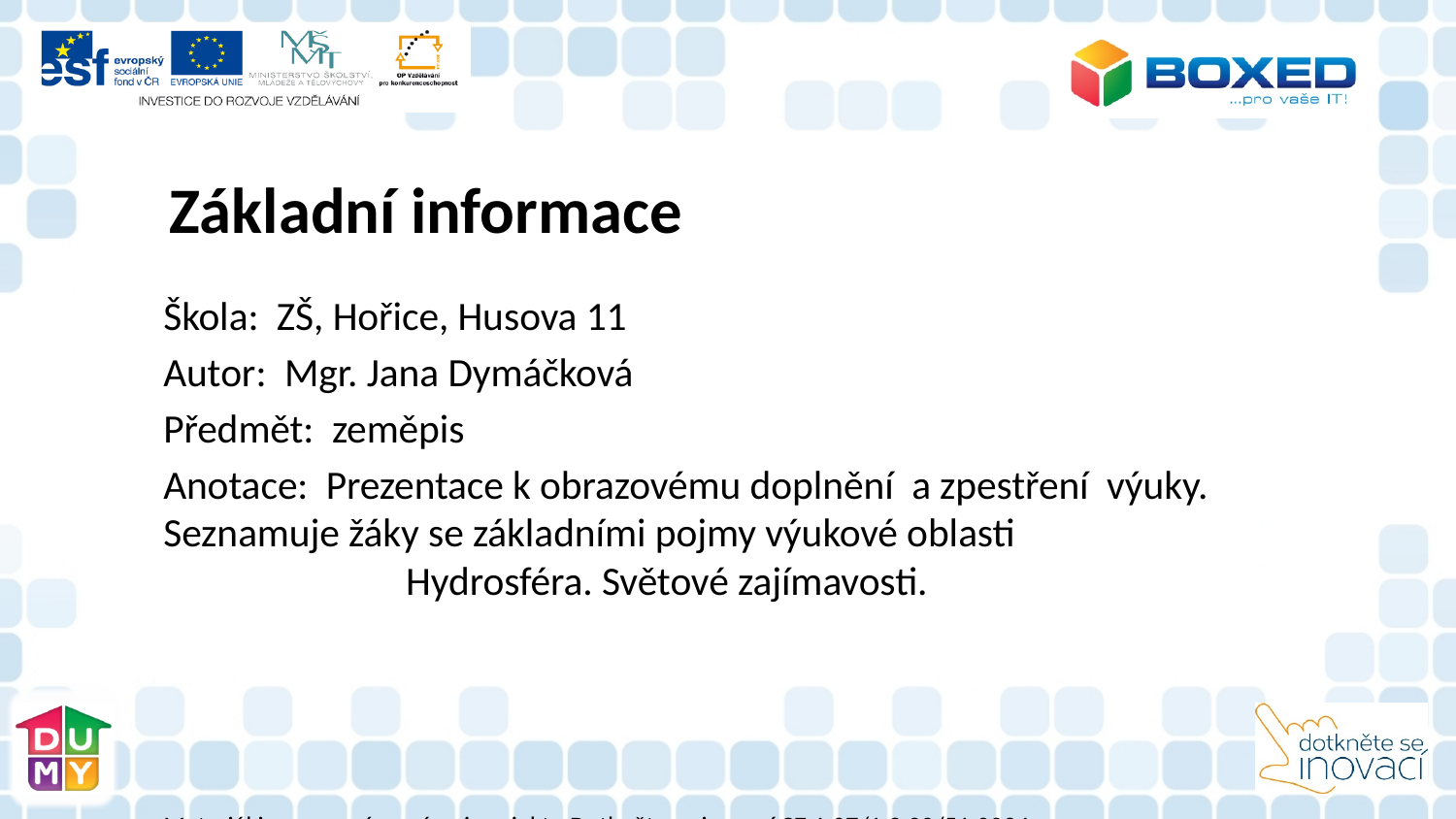

Základní informace
Škola:  ZŠ, Hořice, Husova 11
Autor:  Mgr. Jana Dymáčková
Předmět:  zeměpis
Anotace:  Prezentace k obrazovému doplnění  a zpestření  výuky. 	    Seznamuje žáky se základními pojmy výukové oblasti                                                               	    Hydrosféra. Světové zajímavosti.

Materiál je zpracován v rámci projektu Dotkněte se inovací CZ.1.07/1.3.00/51.0024